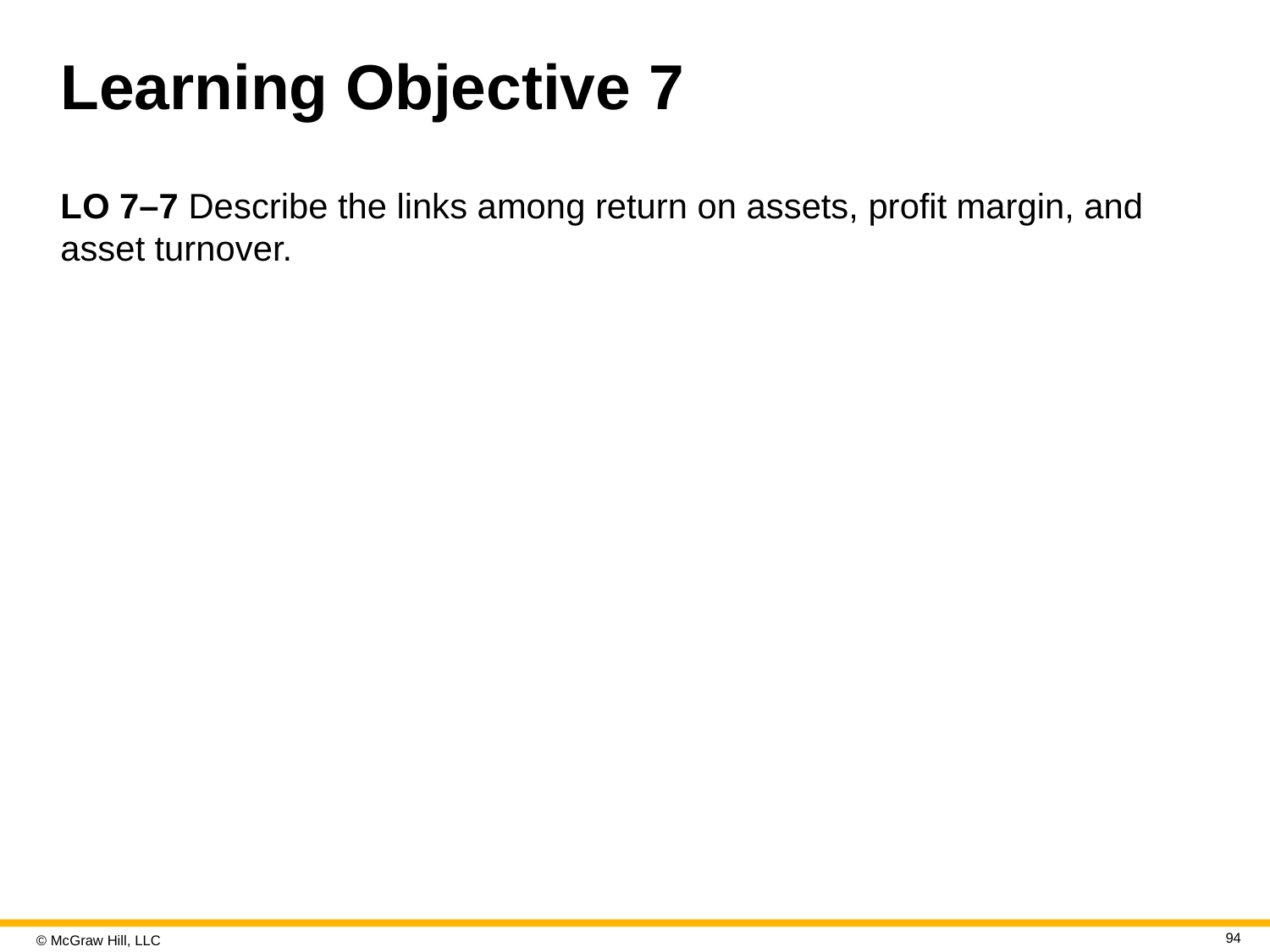

# Learning Objective 7
L O 7–7 Describe the links among return on assets, profit margin, and asset turnover.
94